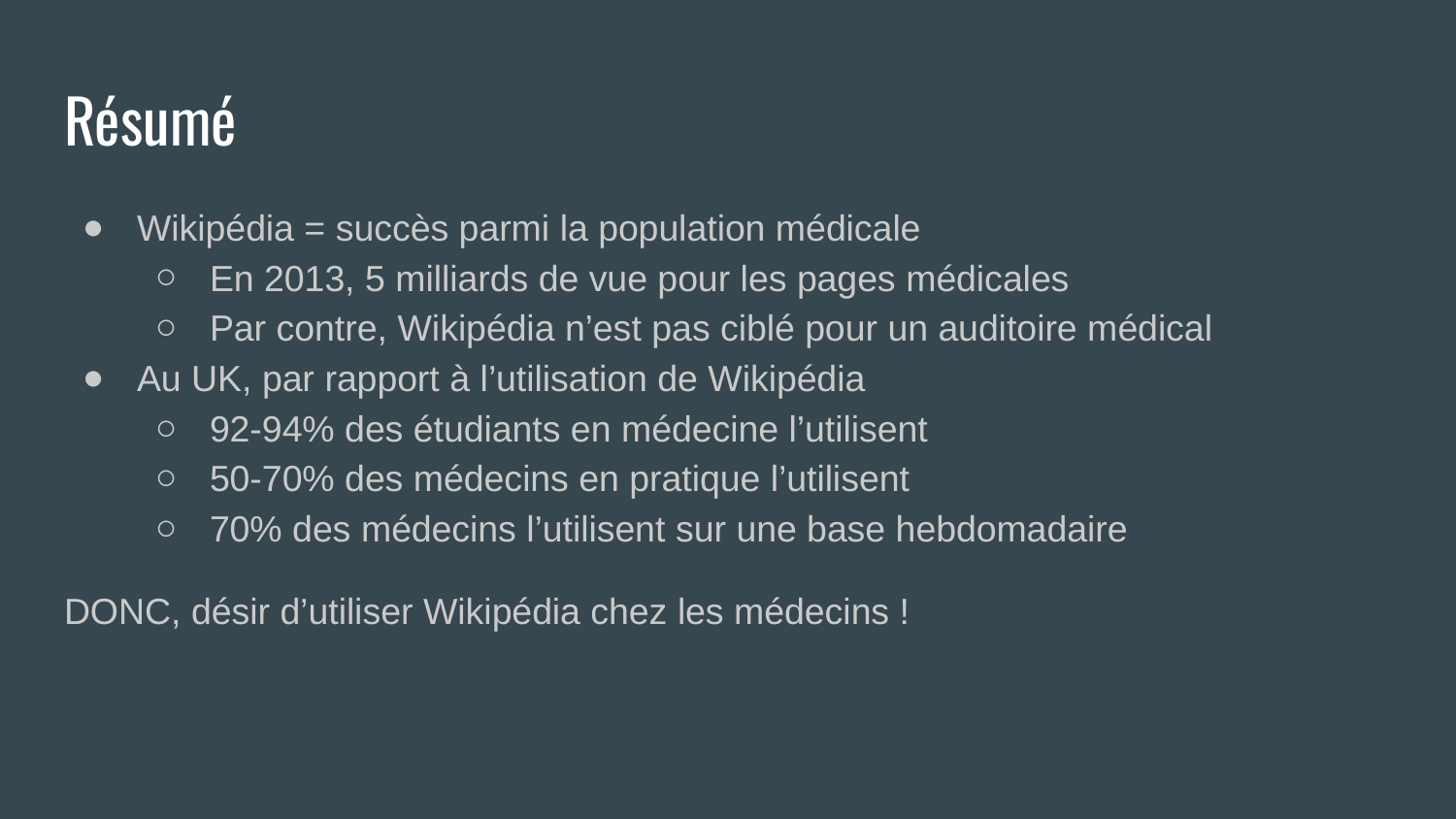

# Résumé
Wikipédia = succès parmi la population médicale
En 2013, 5 milliards de vue pour les pages médicales
Par contre, Wikipédia n’est pas ciblé pour un auditoire médical
Au UK, par rapport à l’utilisation de Wikipédia
92-94% des étudiants en médecine l’utilisent
50-70% des médecins en pratique l’utilisent
70% des médecins l’utilisent sur une base hebdomadaire
DONC, désir d’utiliser Wikipédia chez les médecins !